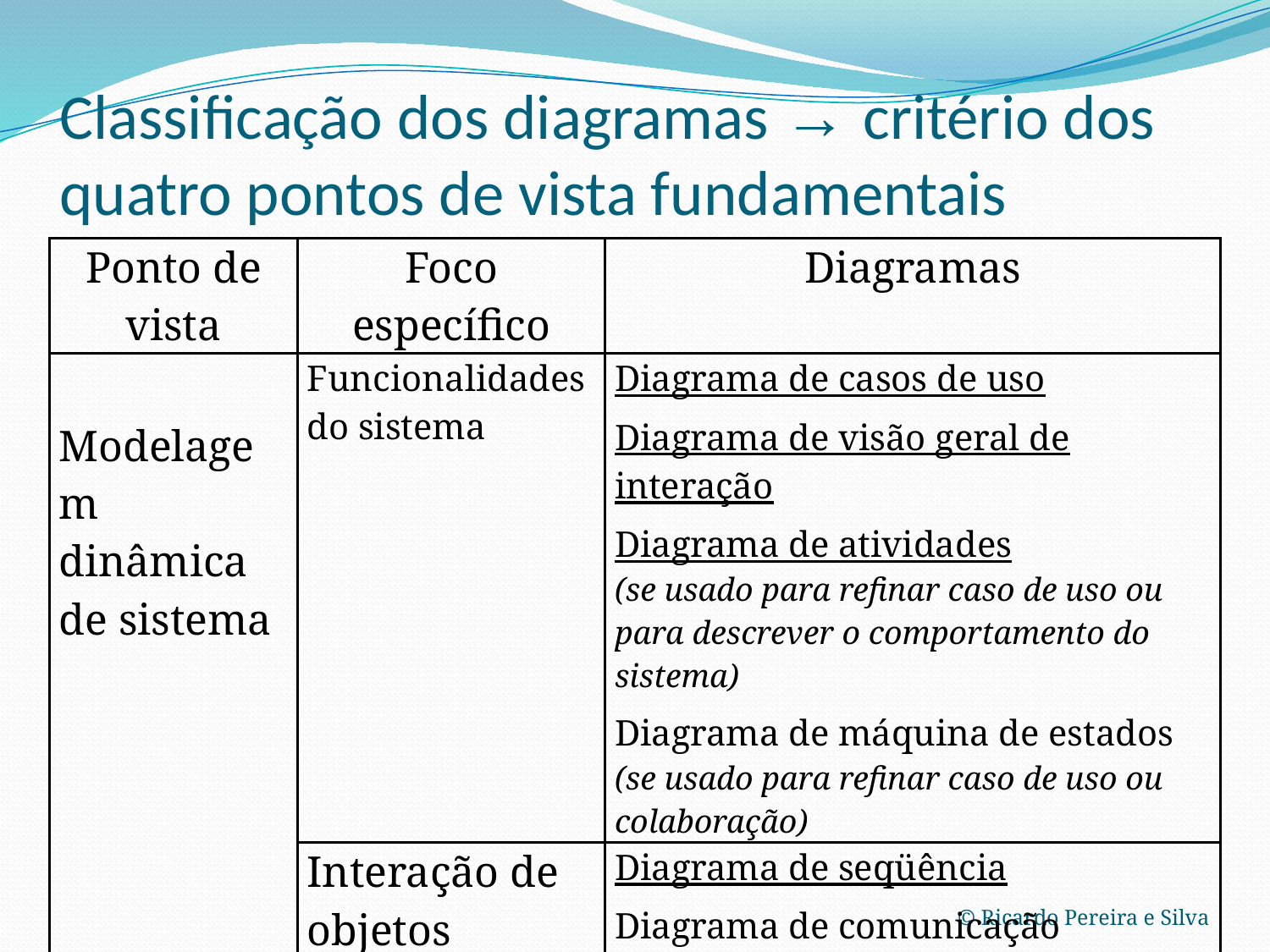

# Classificação dos diagramas → critério dos quatro pontos de vista fundamentais
| Ponto de vista | Foco específico | Diagramas |
| --- | --- | --- |
| Modelagem dinâmica de sistema | Funcionalidades do sistema | Diagrama de casos de uso Diagrama de visão geral de interação Diagrama de atividades (se usado para refinar caso de uso ou para descrever o comportamento do sistema) Diagrama de máquina de estados (se usado para refinar caso de uso ou colaboração) |
|  | Interação de objetos | Diagrama de seqüência Diagrama de comunicação Diagrama de temporização |
© Ricardo Pereira e Silva